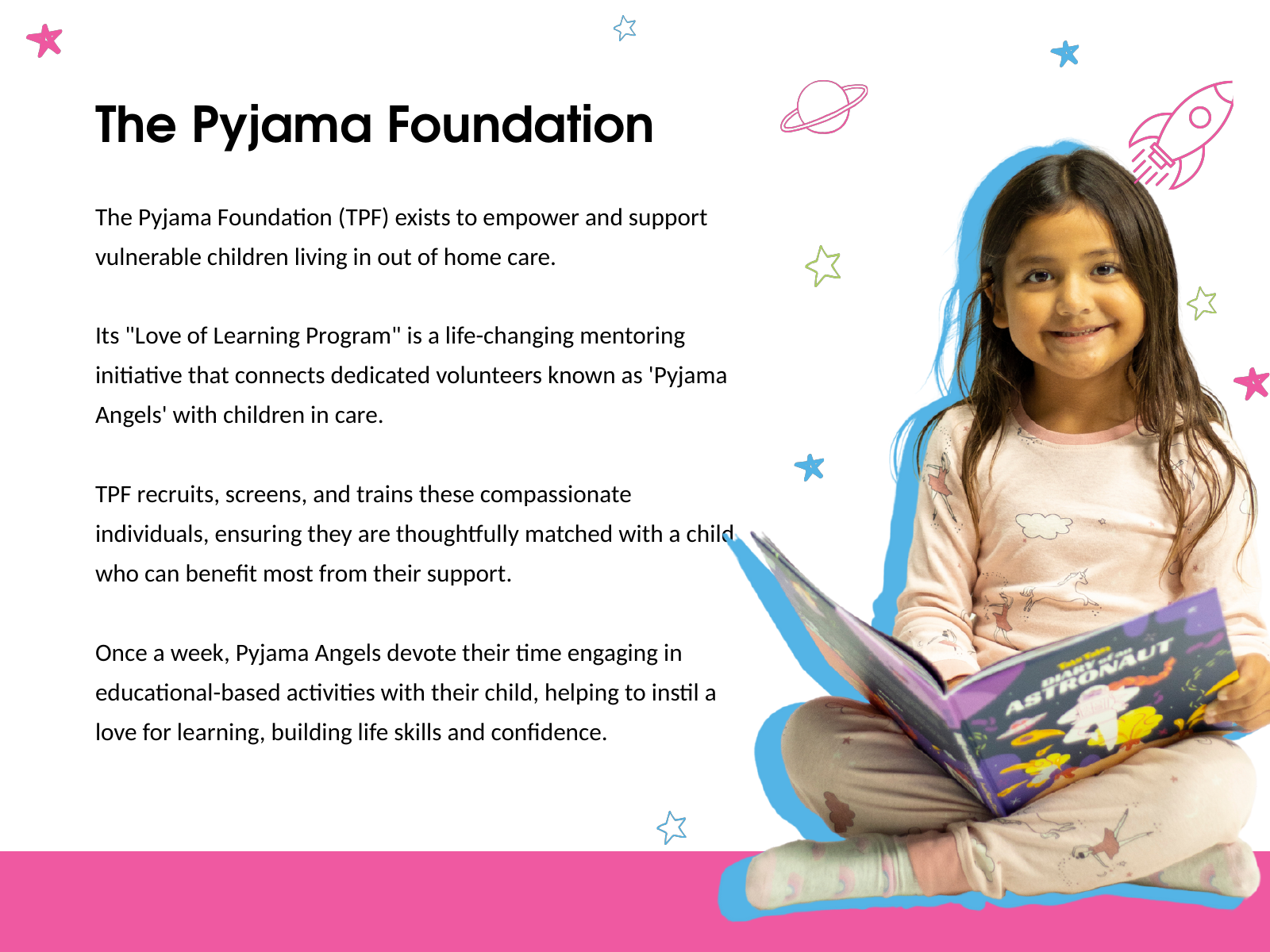

The Pyjama Foundation

The Pyjama Foundation (TPF) exists to empower and support vulnerable children living in out of home care.

Its "Love of Learning Program" is a life-changing mentoring initiative that connects dedicated volunteers known as 'Pyjama Angels' with children in care.

TPF recruits, screens, and trains these compassionate individuals, ensuring they are thoughtfully matched with a child who can benefit most from their support.

Once a week, Pyjama Angels devote their time engaging in educational-based activities with their child, helping to instil a love for learning, building life skills and confidence.